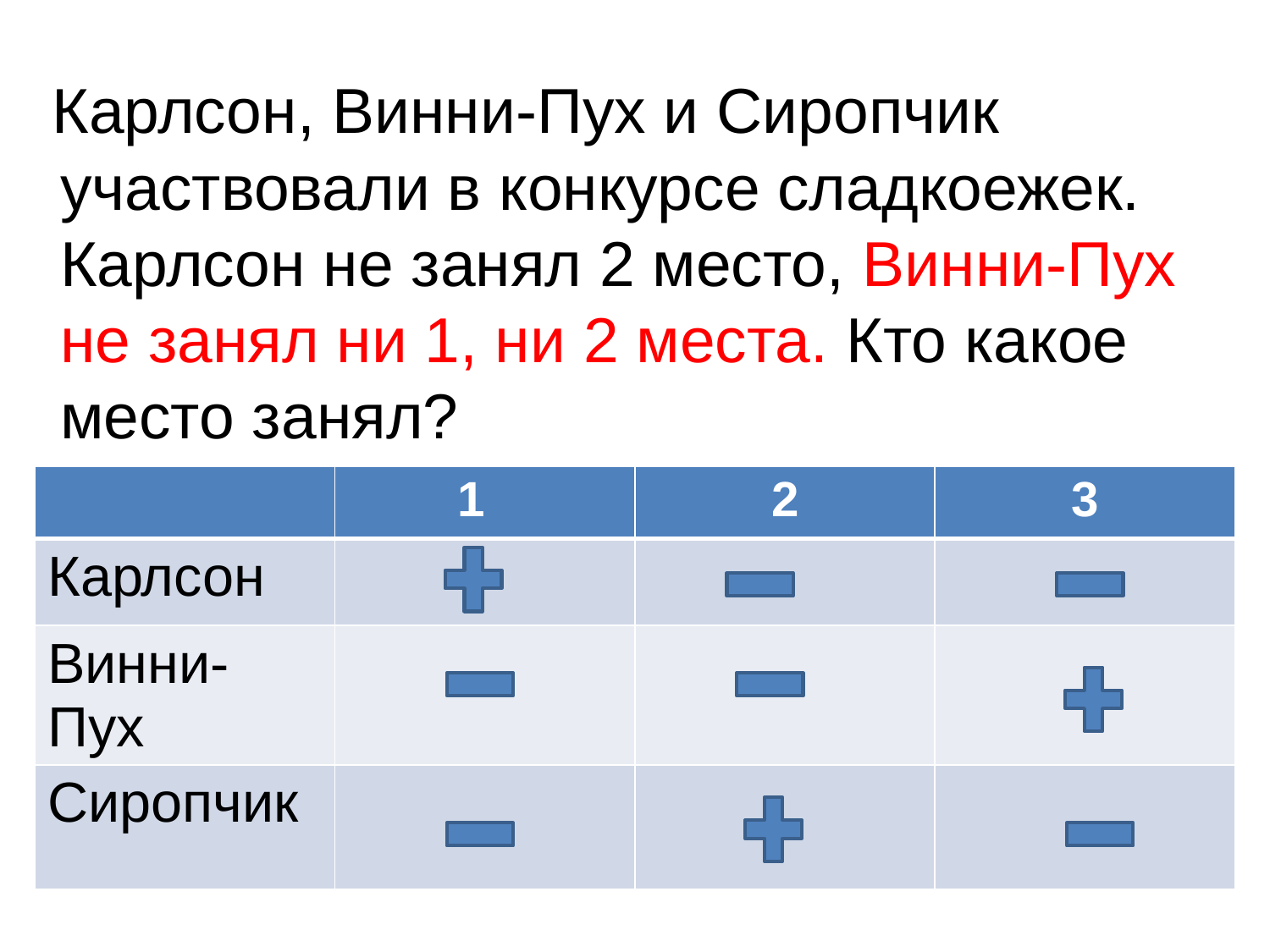

Карлсон, Винни-Пух и Сиропчик участвовали в конкурсе сладкоежек.  Карлсон не занял 2 место, Винни-Пух не занял ни 1, ни 2 места. Кто какое место занял?

|  | 1 | 2 | 3 |
| --- | --- | --- | --- |
| Карлсон |  |  |  |
| Винни-Пух |  |  |  |
| Сиропчик |  |  |  |